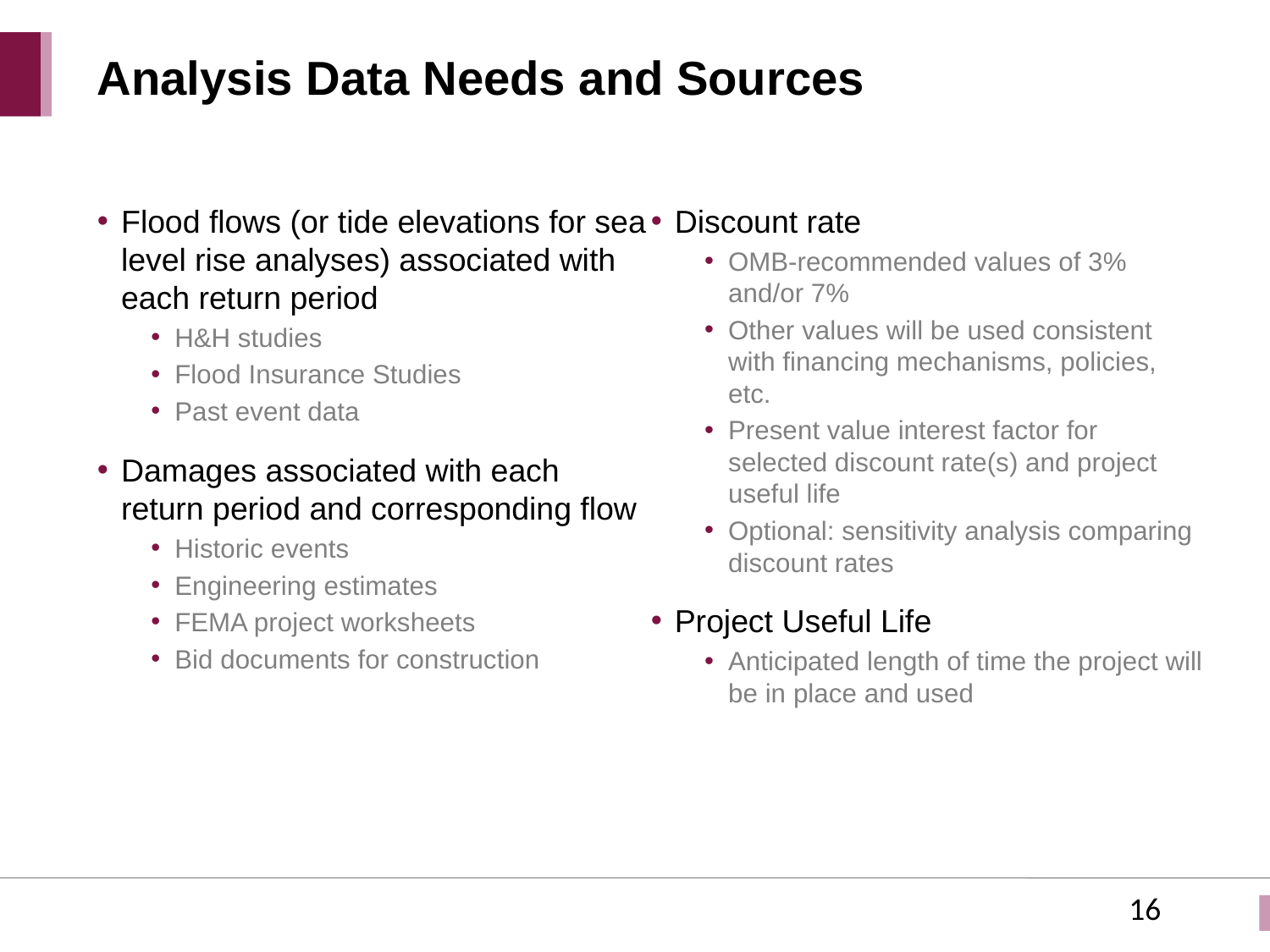

# Analysis Data Needs and Sources
Flood flows (or tide elevations for sea level rise analyses) associated with each return period
H&H studies
Flood Insurance Studies
Past event data
Damages associated with each return period and corresponding flow
Historic events
Engineering estimates
FEMA project worksheets
Bid documents for construction

Discount rate
OMB-recommended values of 3% and/or 7%
Other values will be used consistent with financing mechanisms, policies, etc.
Present value interest factor for selected discount rate(s) and project useful life
Optional: sensitivity analysis comparing discount rates
Project Useful Life
Anticipated length of time the project will be in place and used
	16